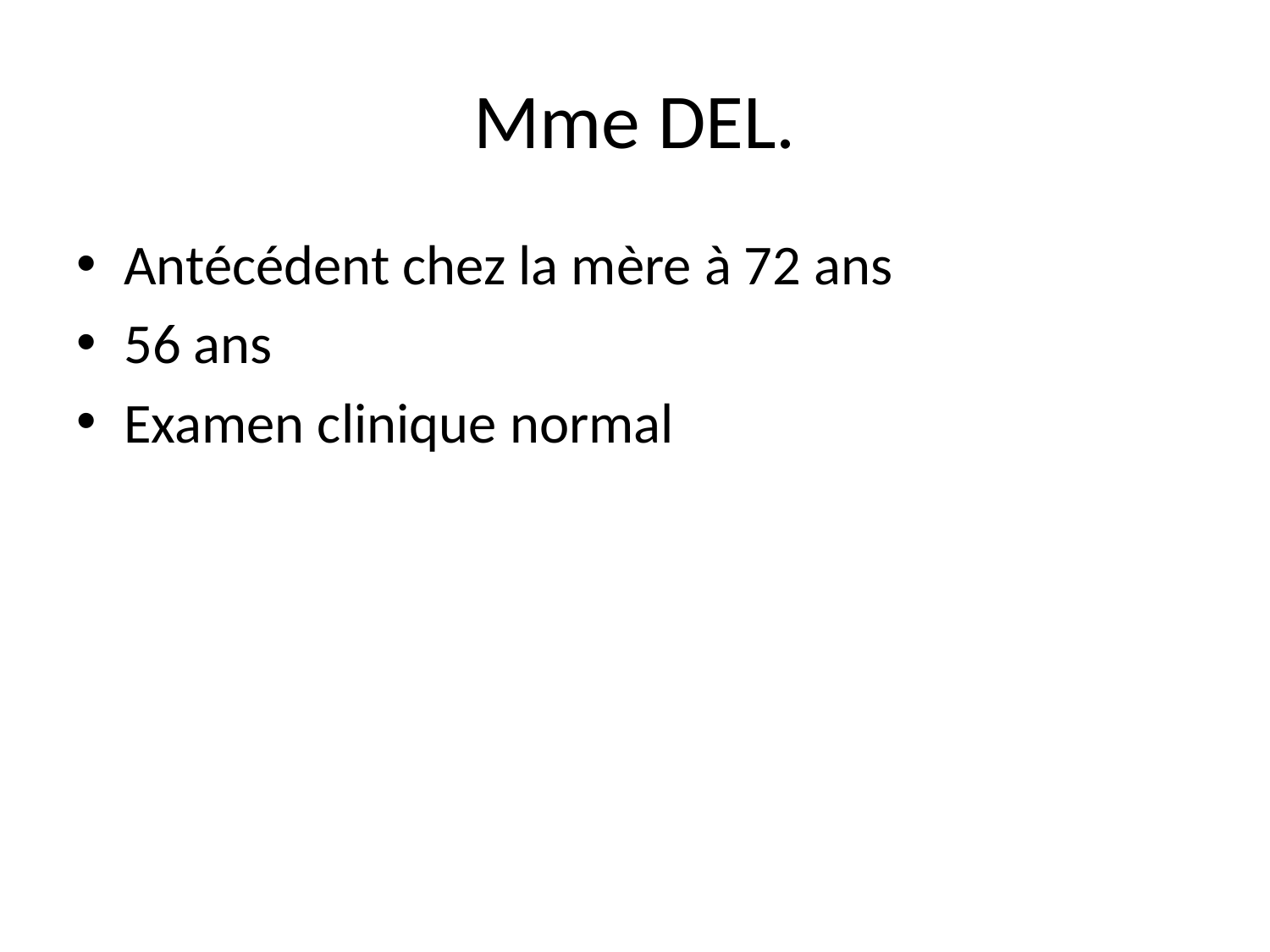

# Mme DEL.
Antécédent chez la mère à 72 ans
56 ans
Examen clinique normal